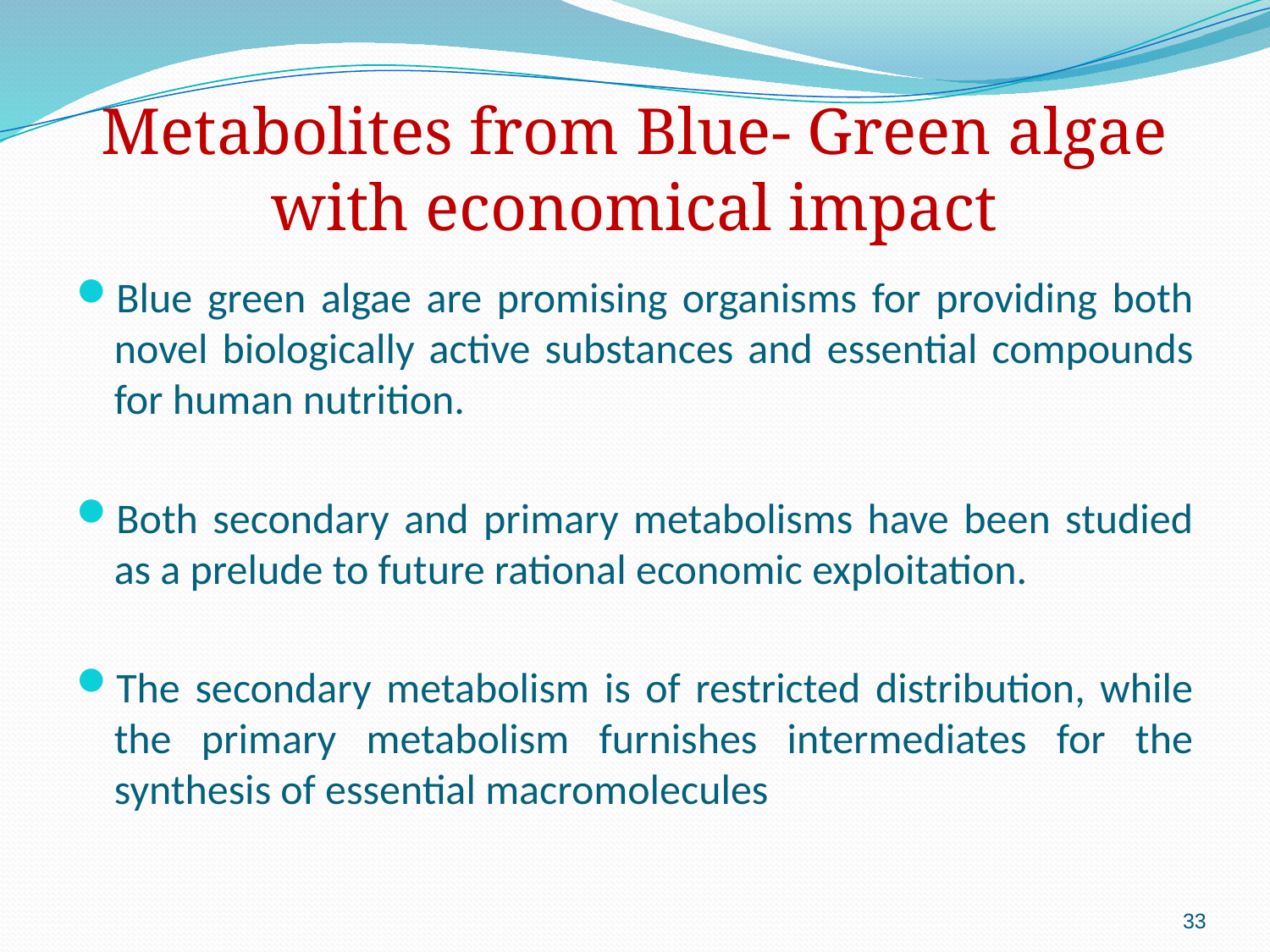

# Metabolites from Blue- Green algae with economical impact
Blue green algae are promising organisms for providing both novel biologically active substances and essential compounds for human nutrition.

Both secondary and primary metabolisms have been studied as a prelude to future rational economic exploitation.

The secondary metabolism is of restricted distribution, while the primary metabolism furnishes intermediates for the synthesis of essential macromolecules

33